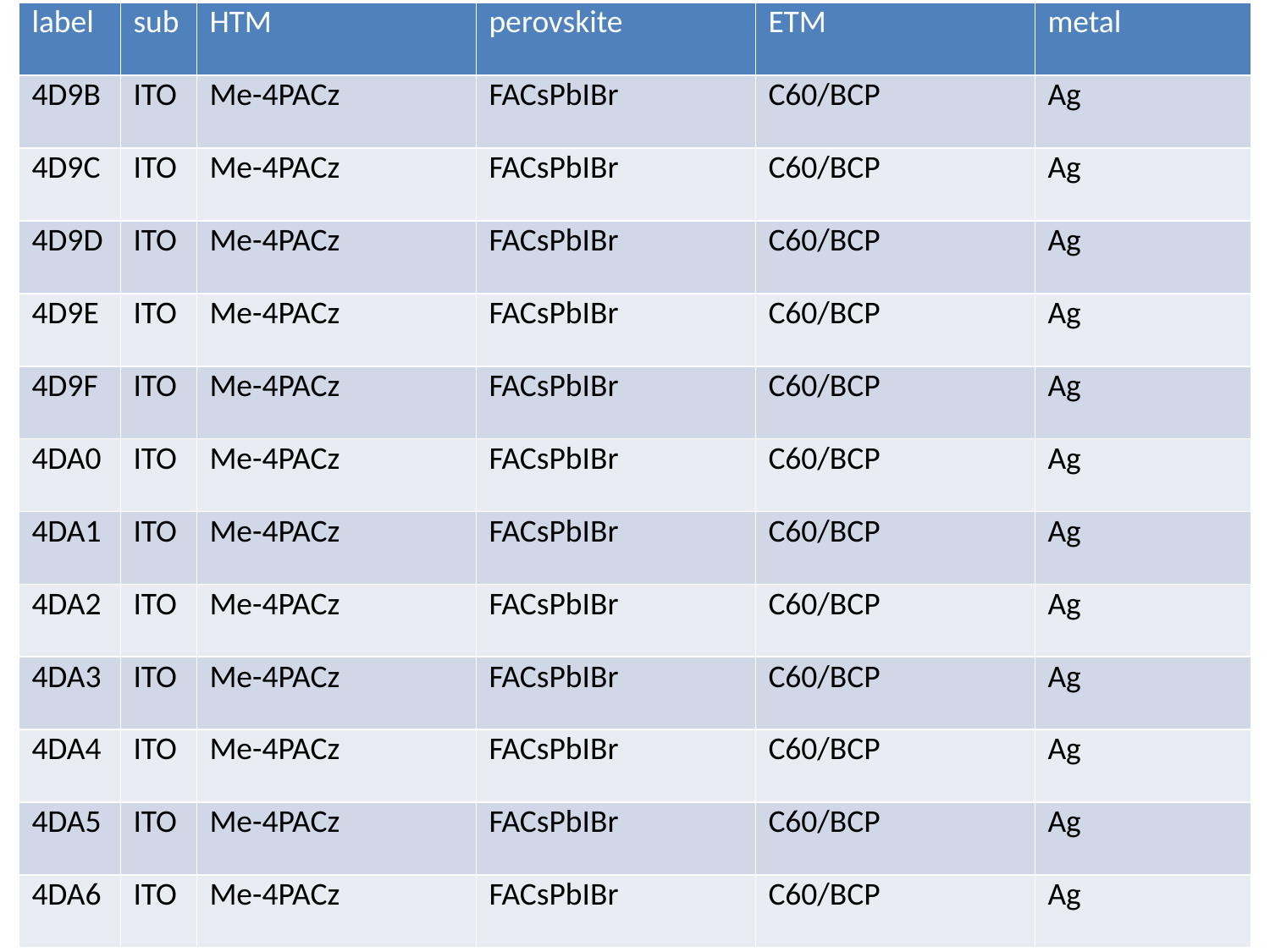

| label | sub | HTM | perovskite | ETM | metal |
| --- | --- | --- | --- | --- | --- |
| 4D9B | ITO | Me-4PACz | FACsPbIBr | C60/BCP | Ag |
| 4D9C | ITO | Me-4PACz | FACsPbIBr | C60/BCP | Ag |
| 4D9D | ITO | Me-4PACz | FACsPbIBr | C60/BCP | Ag |
| 4D9E | ITO | Me-4PACz | FACsPbIBr | C60/BCP | Ag |
| 4D9F | ITO | Me-4PACz | FACsPbIBr | C60/BCP | Ag |
| 4DA0 | ITO | Me-4PACz | FACsPbIBr | C60/BCP | Ag |
| 4DA1 | ITO | Me-4PACz | FACsPbIBr | C60/BCP | Ag |
| 4DA2 | ITO | Me-4PACz | FACsPbIBr | C60/BCP | Ag |
| 4DA3 | ITO | Me-4PACz | FACsPbIBr | C60/BCP | Ag |
| 4DA4 | ITO | Me-4PACz | FACsPbIBr | C60/BCP | Ag |
| 4DA5 | ITO | Me-4PACz | FACsPbIBr | C60/BCP | Ag |
| 4DA6 | ITO | Me-4PACz | FACsPbIBr | C60/BCP | Ag |